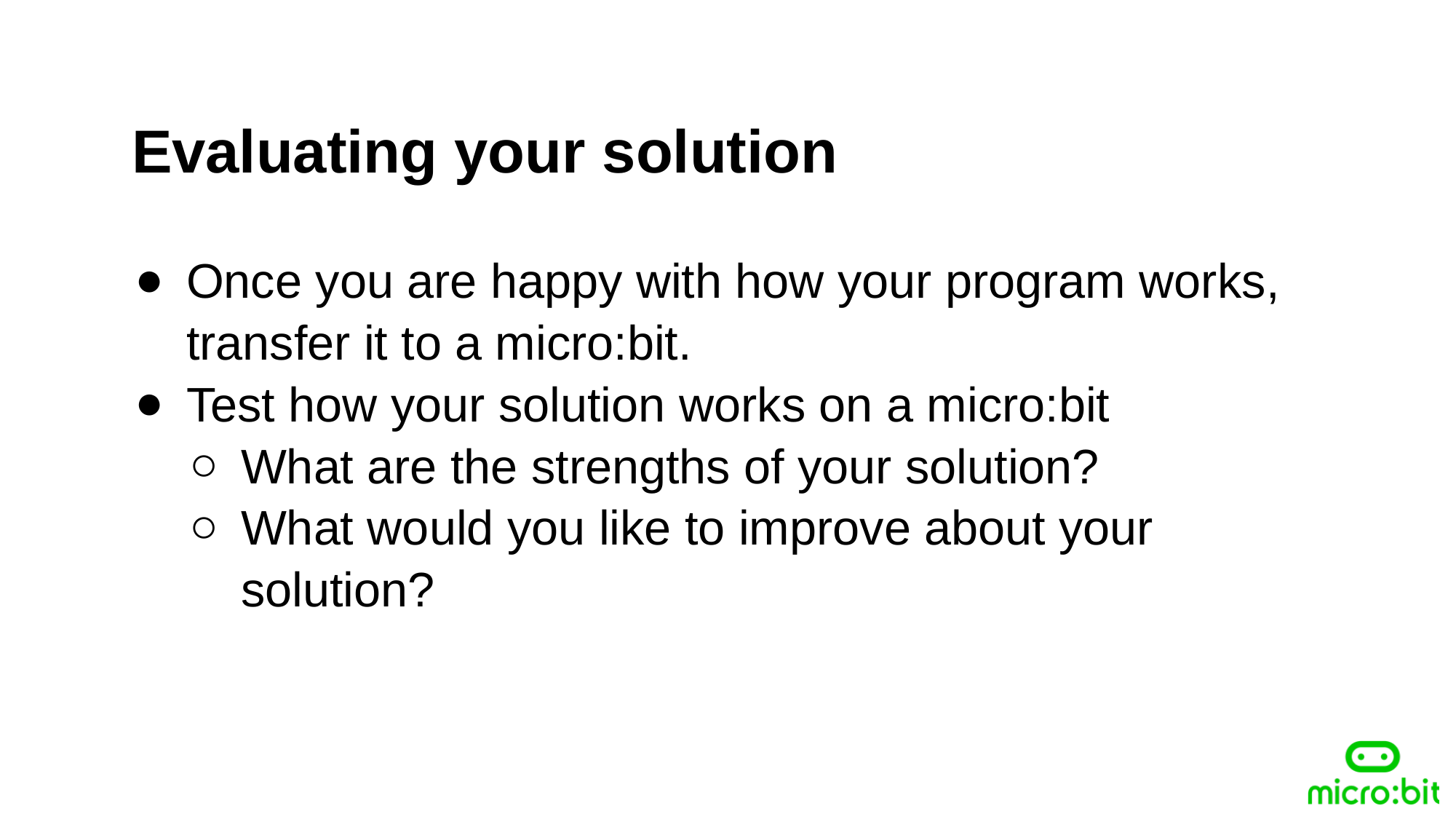

Evaluating your solution

Once you are happy with how your program works, transfer it to a micro:bit.
Test how your solution works on a micro:bit
What are the strengths of your solution?
What would you like to improve about your solution?